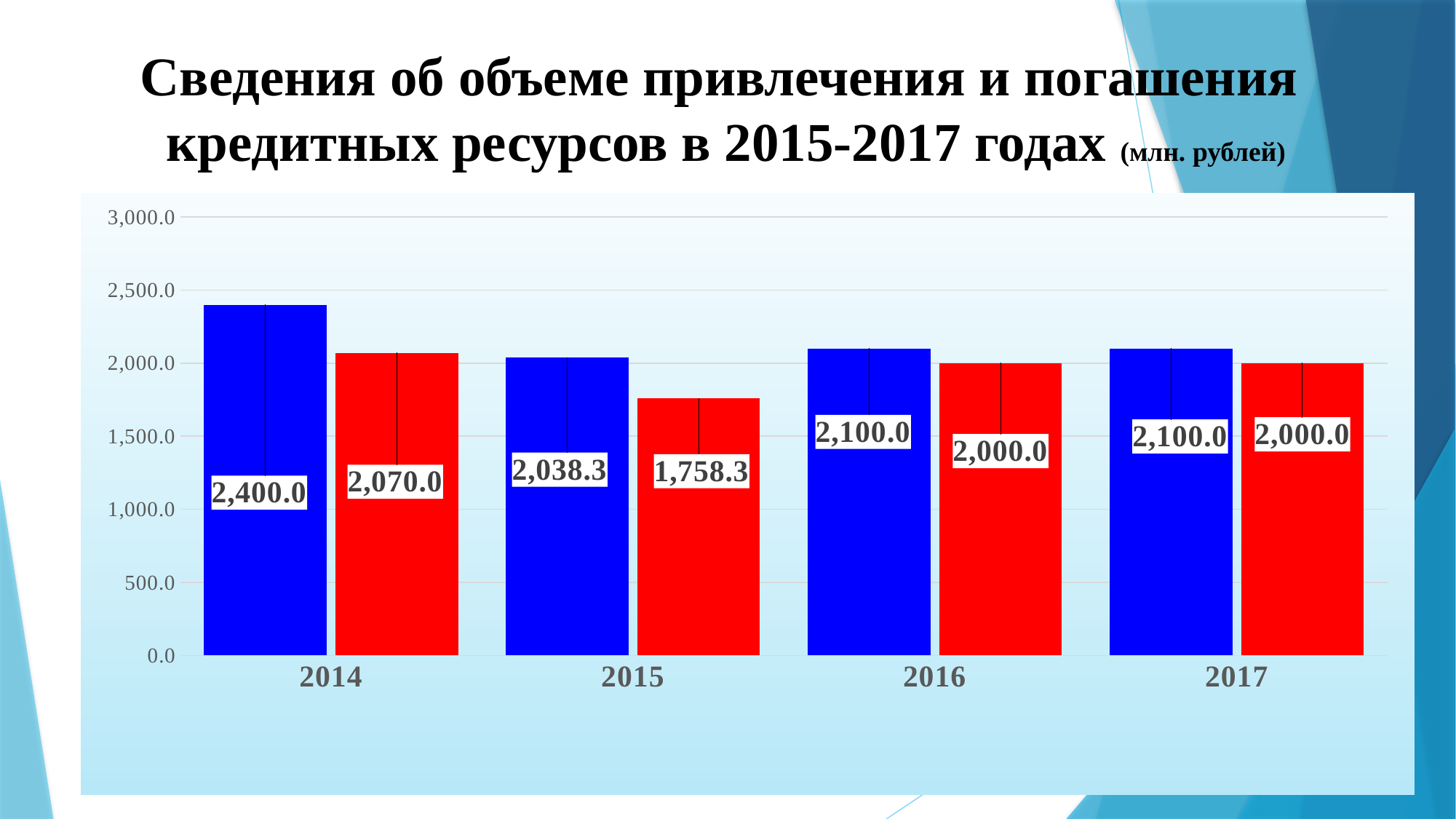

# Сведения об объеме привлечения и погашения кредитных ресурсов в 2015-2017 годах (млн. рублей)

### Chart

| Category | Привлечение кредитов
 | Погашение кредитов |
|---|---|---|
| 2014 | 2400.0 | 2070.0 |
| 2015 | 2038.333337 | 1758.333337 |
| 2016 | 2100.0 | 2000.0 |
| 2017 | 2100.0 | 2000.0 |
27